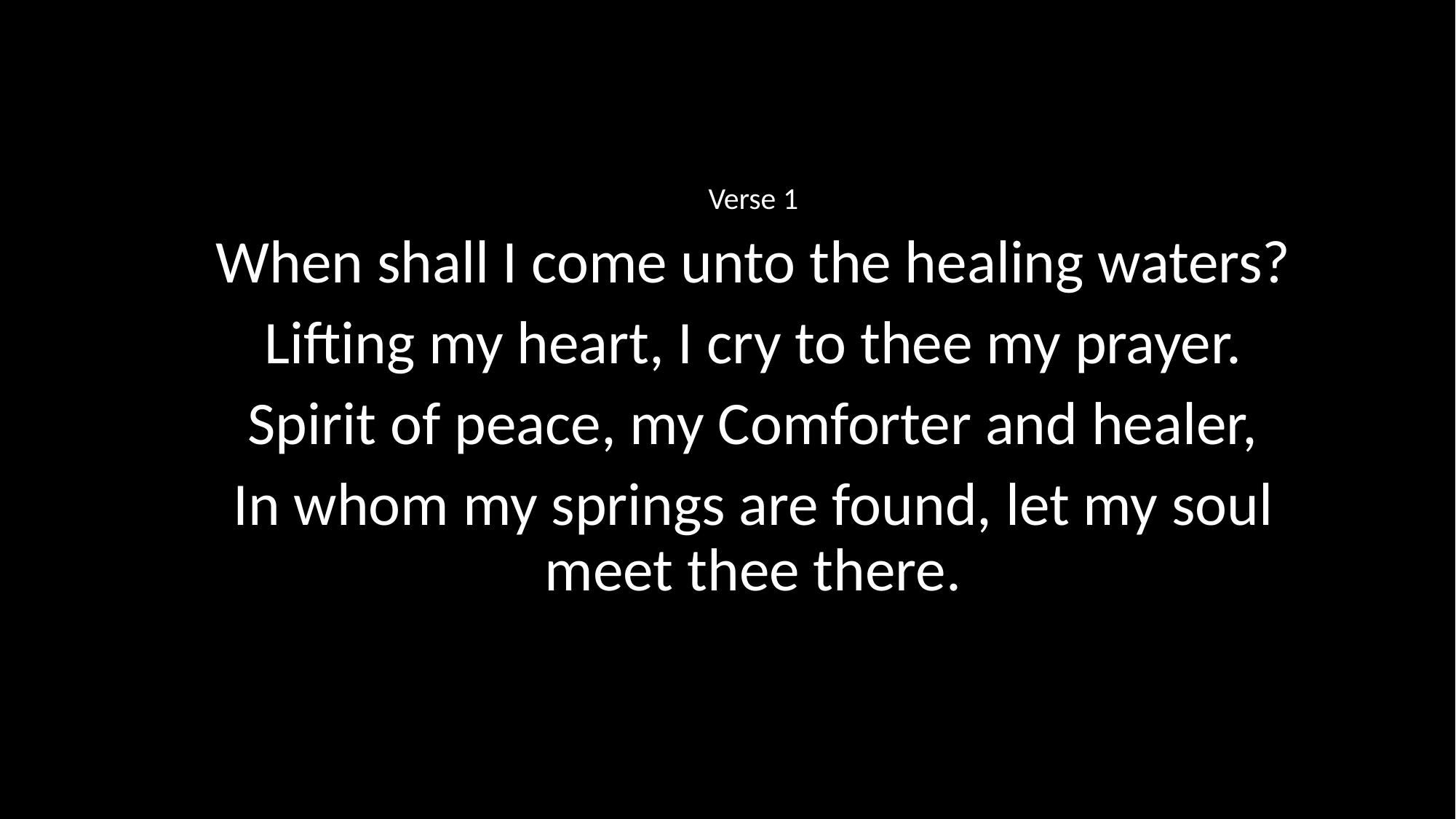

Verse 1
When shall I come unto the healing waters?
Lifting my heart, I cry to thee my prayer.
Spirit of peace, my Comforter and healer,
In whom my springs are found, let my soul meet thee there.